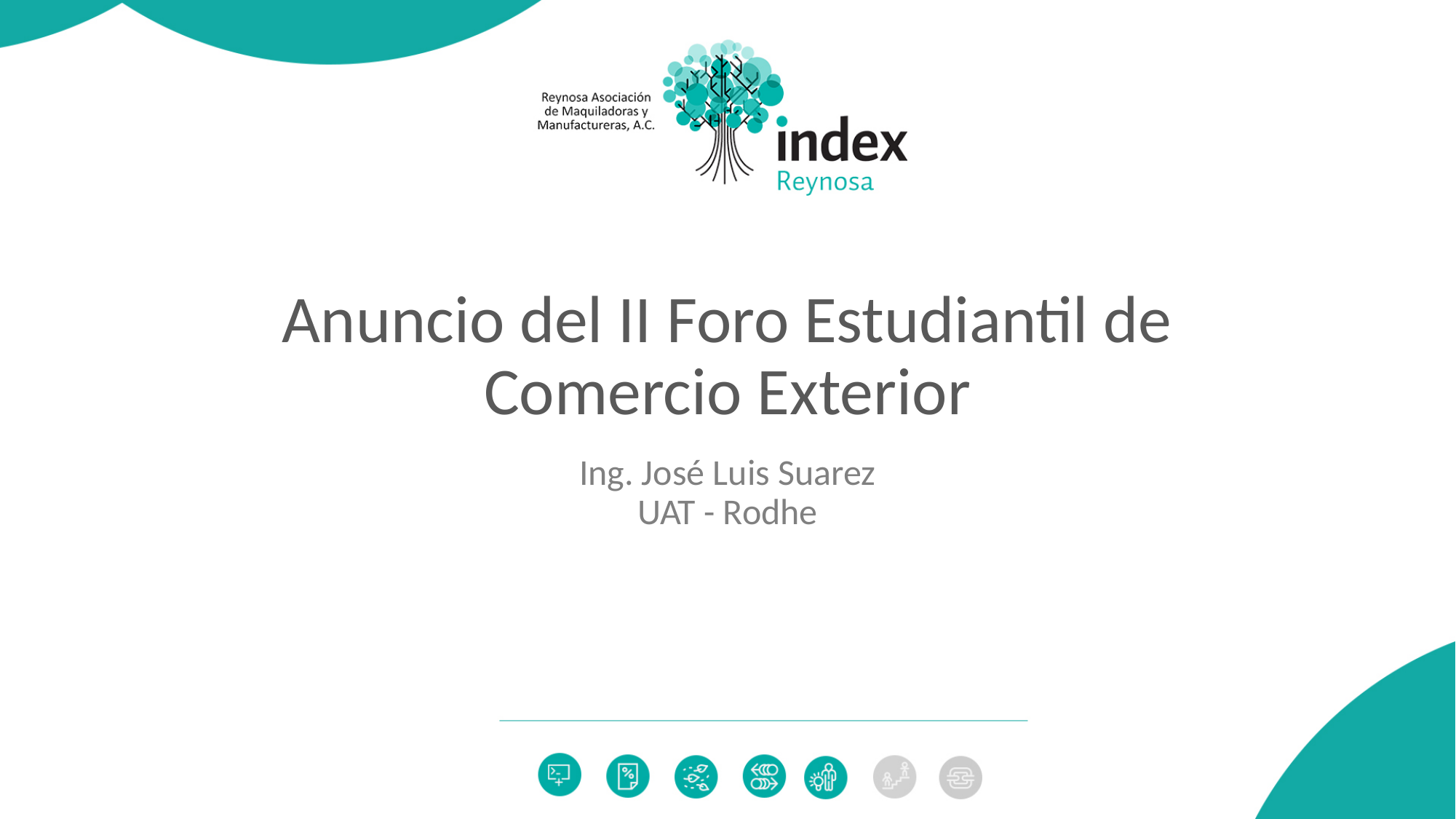

# Anuncio del II Foro Estudiantil de Comercio Exterior
Ing. José Luis Suarez
UAT - Rodhe